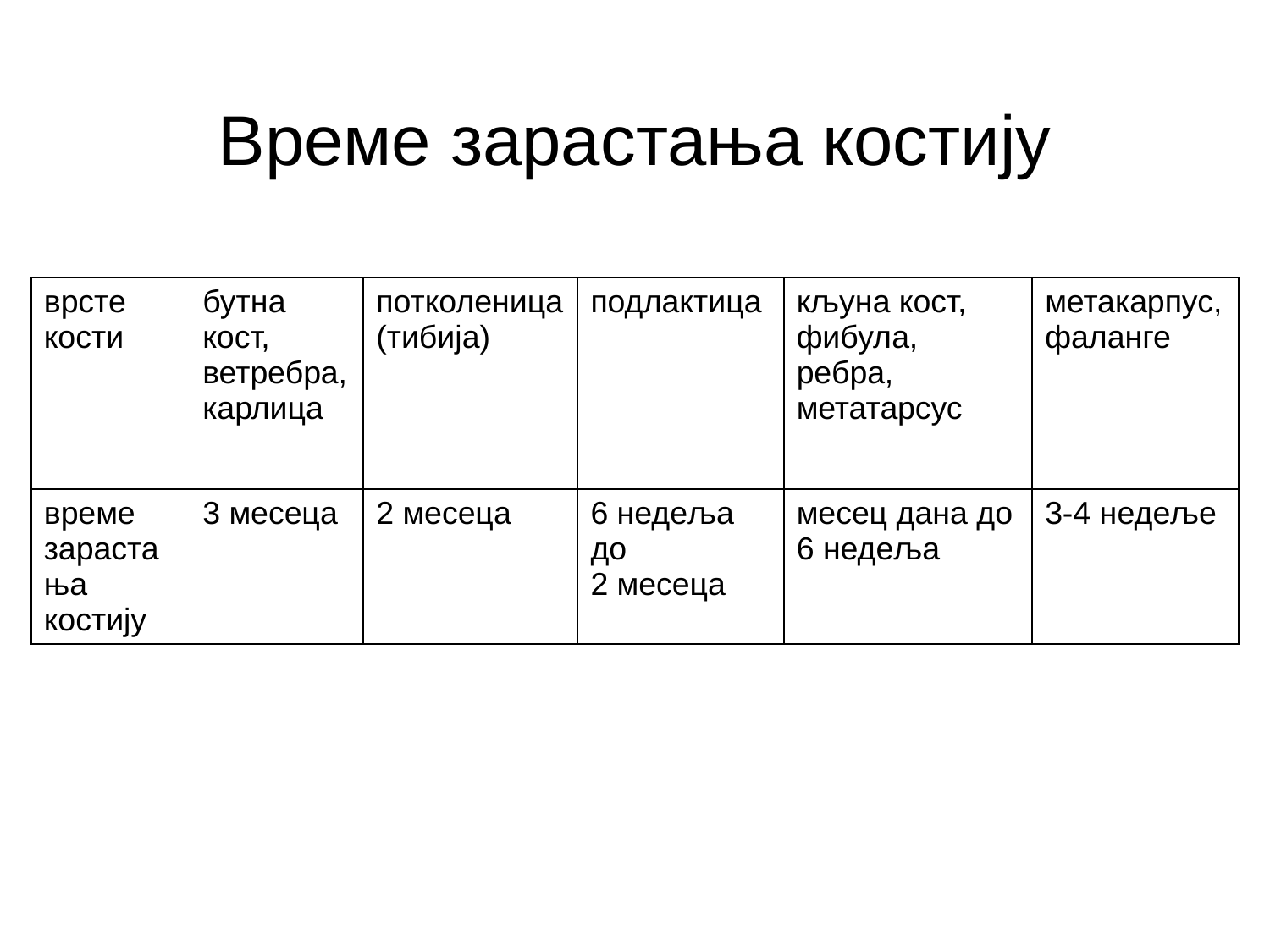

# Време зарастања костију
| врсте кости | бутна кост, ветребра, карлица | потколеница (тибија) | подлактица | кљуна кост, фибула, ребра, метатарсус | метакарпус, фаланге |
| --- | --- | --- | --- | --- | --- |
| време зарастања костију | 3 месеца | 2 месеца | 6 недеља до 2 месеца | месец дана до 6 недеља | 3-4 недеље |